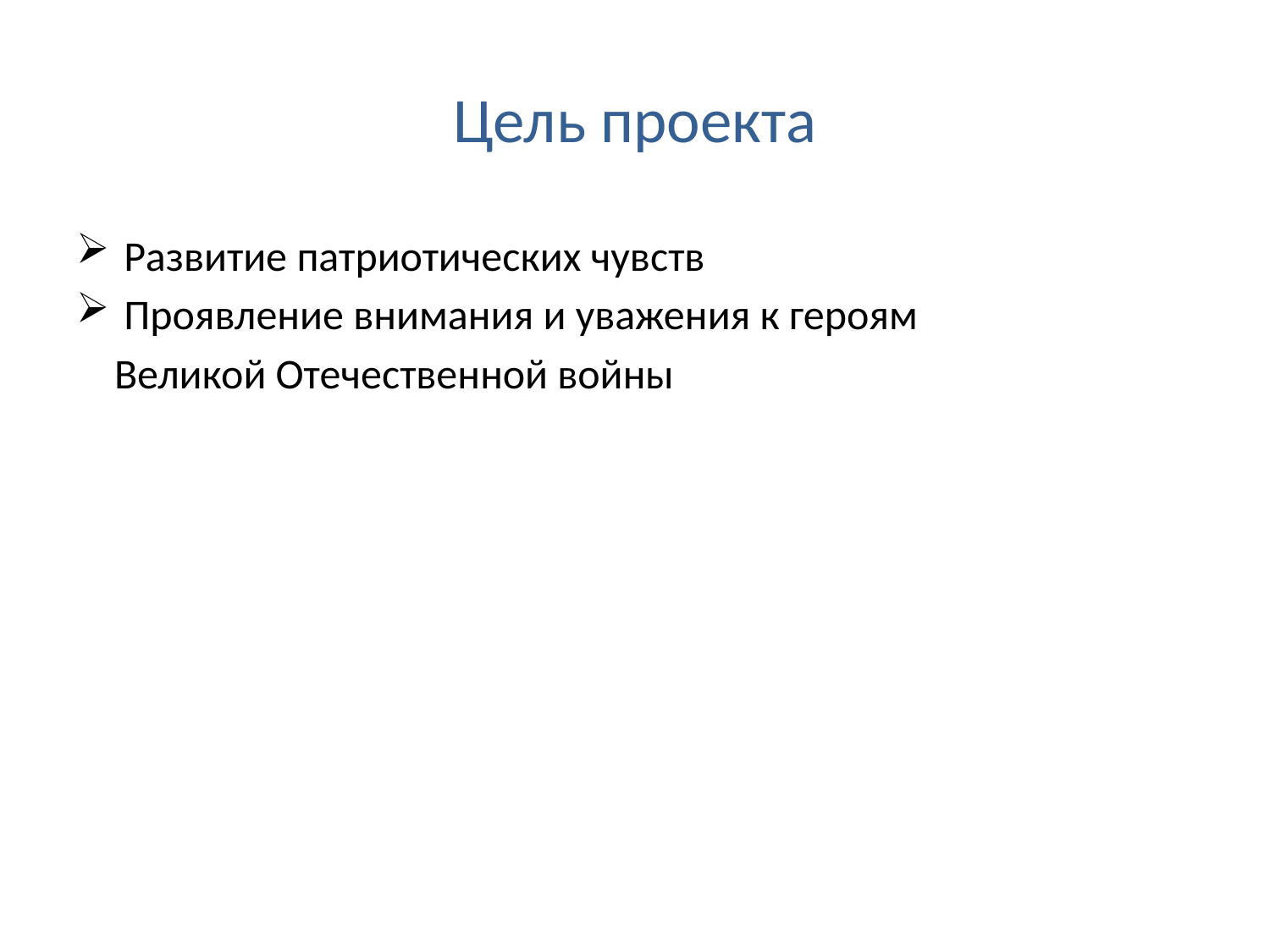

# Цель проекта
Развитие патриотических чувств
Проявление внимания и уважения к героям
    Великой Отечественной войны